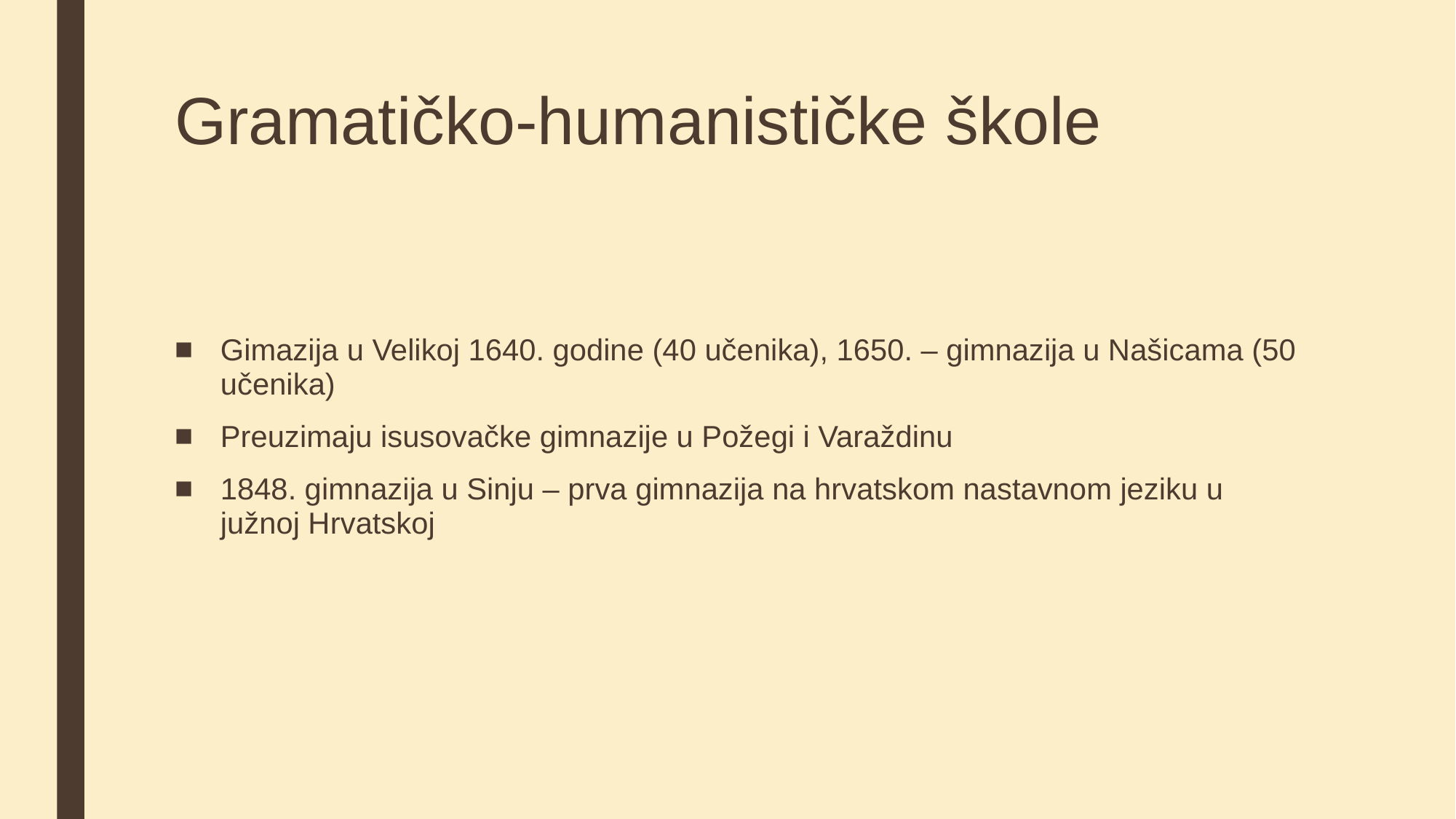

# Gramatičko-humanističke škole
Gimazija u Velikoj 1640. godine (40 učenika), 1650. – gimnazija u Našicama (50 učenika)
Preuzimaju isusovačke gimnazije u Požegi i Varaždinu
1848. gimnazija u Sinju – prva gimnazija na hrvatskom nastavnom jeziku u južnoj Hrvatskoj